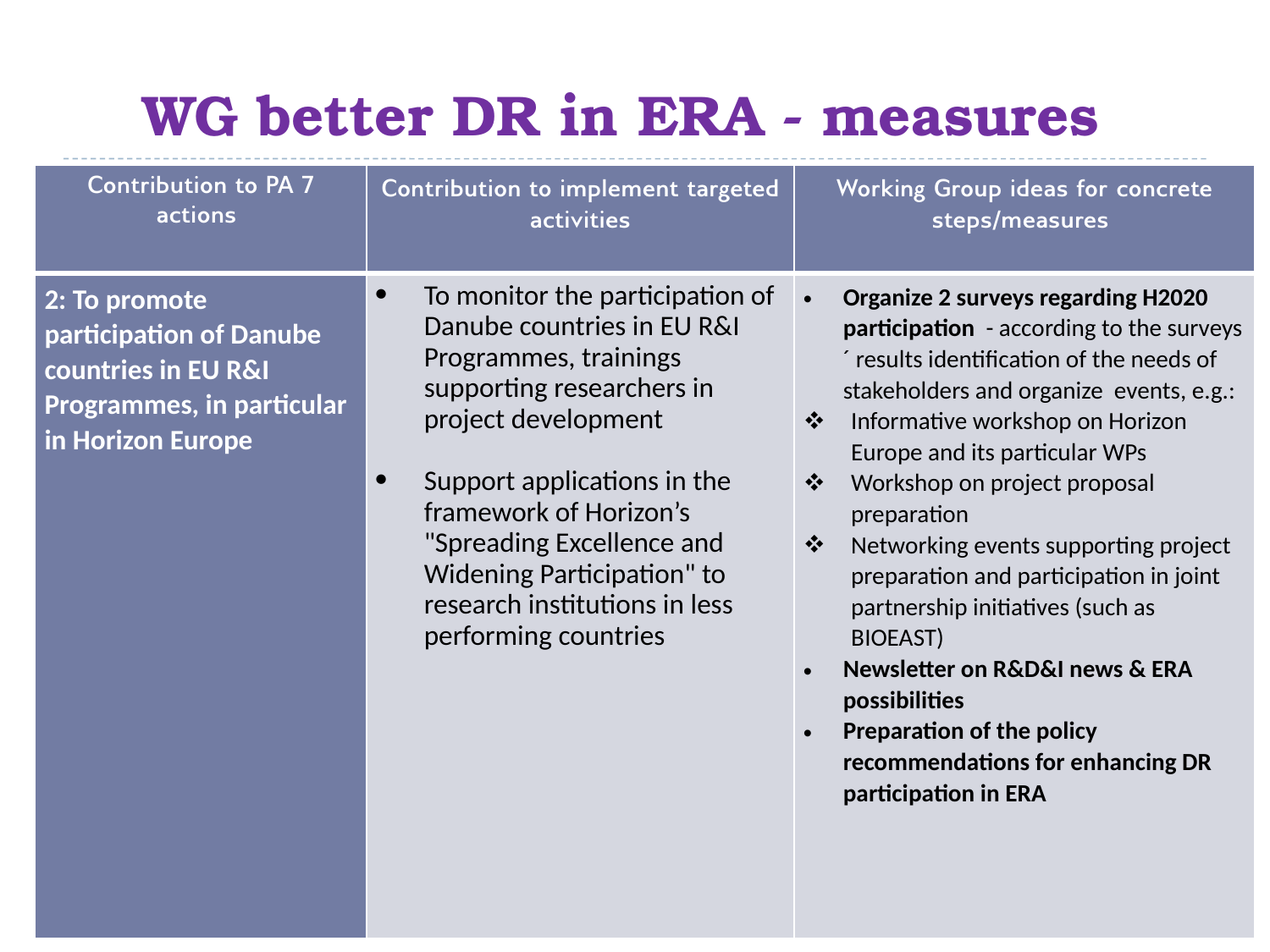

# WG better DR in ERA - measures
| Contribution to PA 7 actions | Contribution to implement targeted activities | Working Group ideas for concrete steps/measures |
| --- | --- | --- |
| 2: To promote participation of Danube countries in EU R&I Programmes, in particular in Horizon Europe | To monitor the participation of Danube countries in EU R&I Programmes, trainings supporting researchers in project development   Support applications in the framework of Horizon’s "Spreading Excellence and Widening Participation" to research institutions in less performing countries | Organize 2 surveys regarding H2020 participation - according to the surveys´ results identification of the needs of stakeholders and organize events, e.g.: Informative workshop on Horizon Europe and its particular WPs Workshop on project proposal preparation Networking events supporting project preparation and participation in joint partnership initiatives (such as BIOEAST) Newsletter on R&D&I news & ERA possibilities Preparation of the policy recommendations for enhancing DR participation in ERA |

PA7 Steering Group Meeting                          2 June 2021,  online